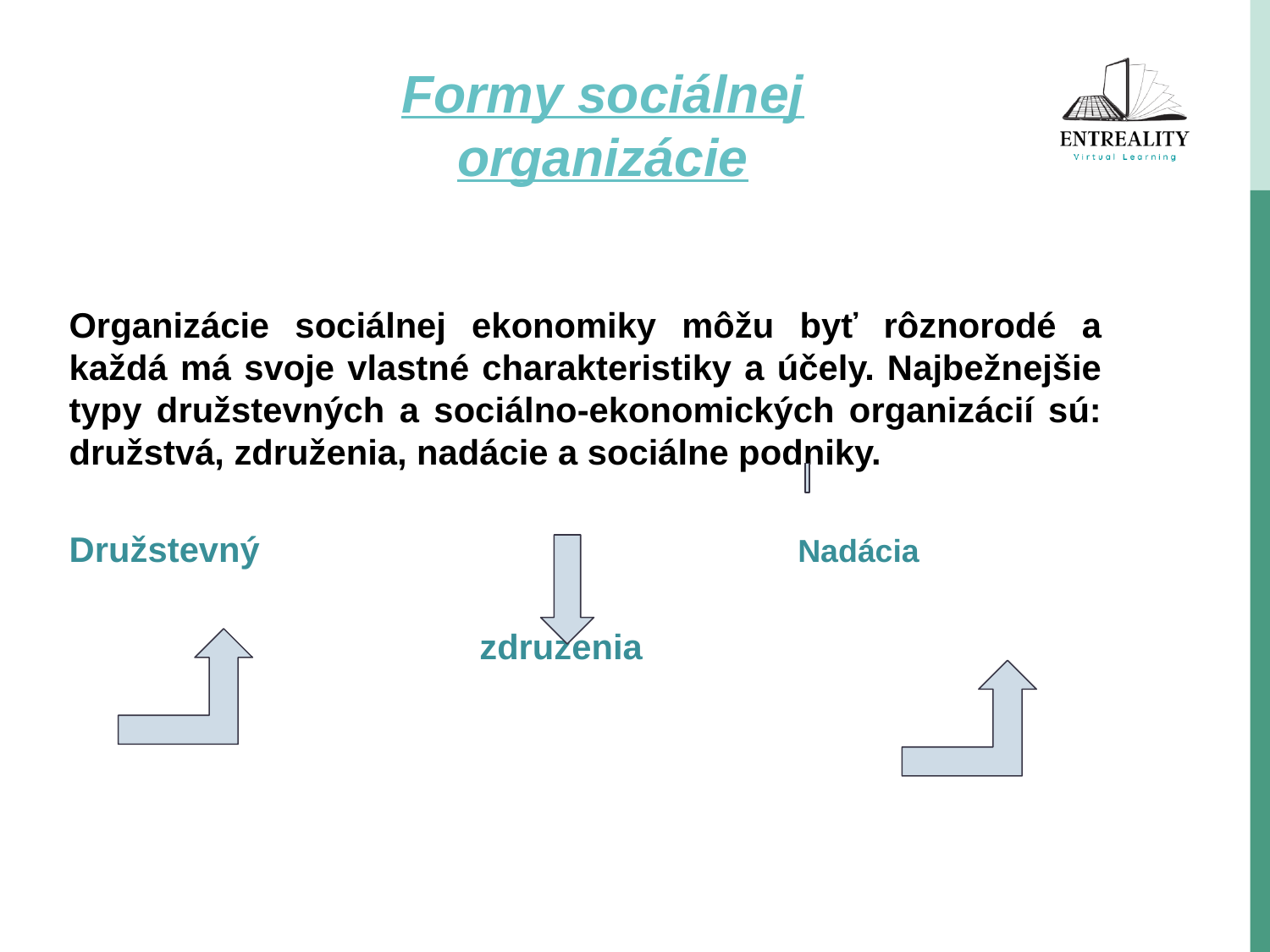

# Formy sociálnej organizácie

Organizácie sociálnej ekonomiky môžu byť rôznorodé a každá má svoje vlastné charakteristiky a účely. Najbežnejšie typy družstevných a sociálno-ekonomických organizácií sú: družstvá, združenia, nadácie a sociálne podniky.

Družstevný                                                                  Nadácia

                                                   združenia